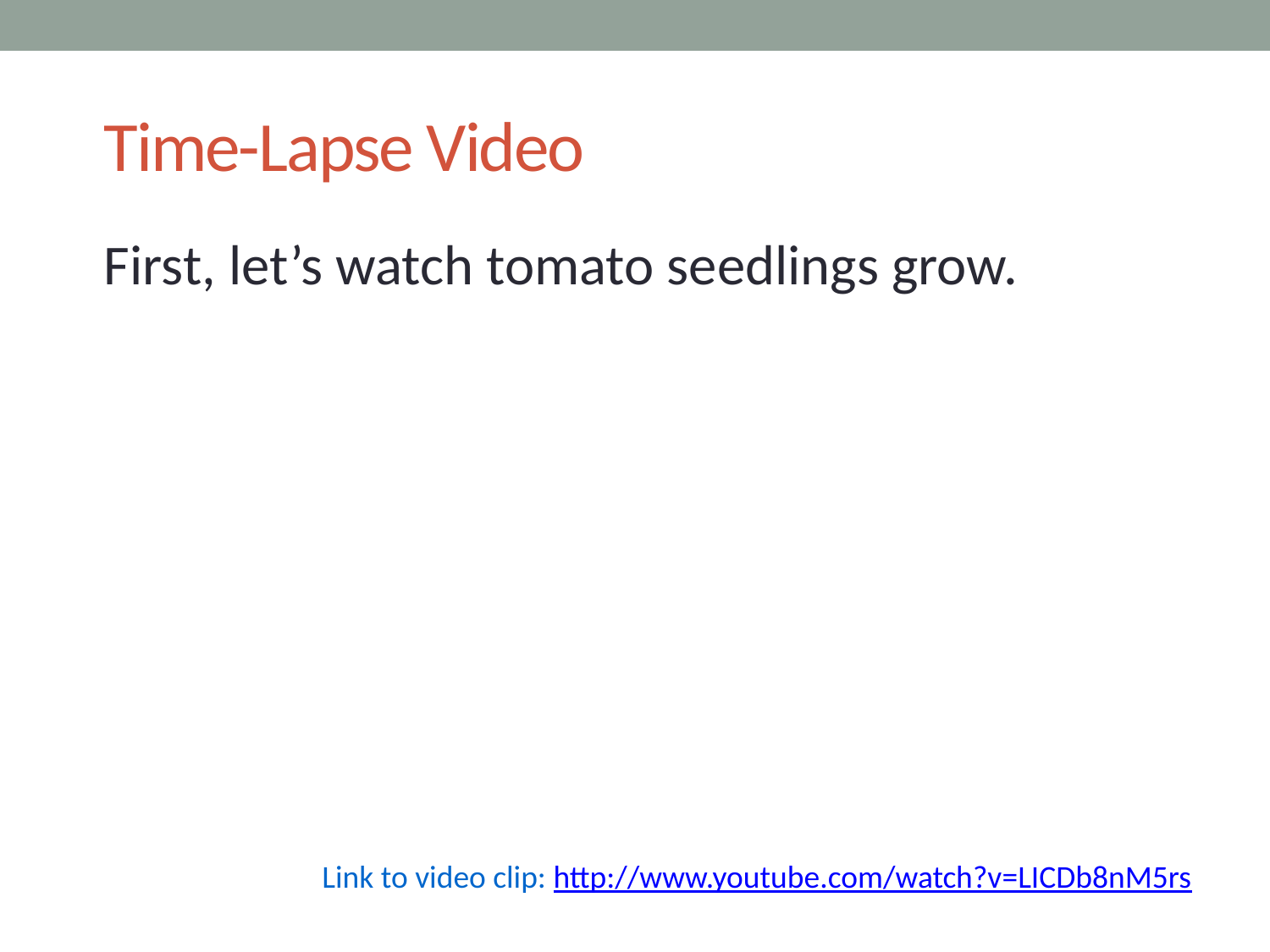

# Time-Lapse Video
First, let’s watch tomato seedlings grow.

Link to video clip: http://www.youtube.com/watch?v=LICDb8nM5rs